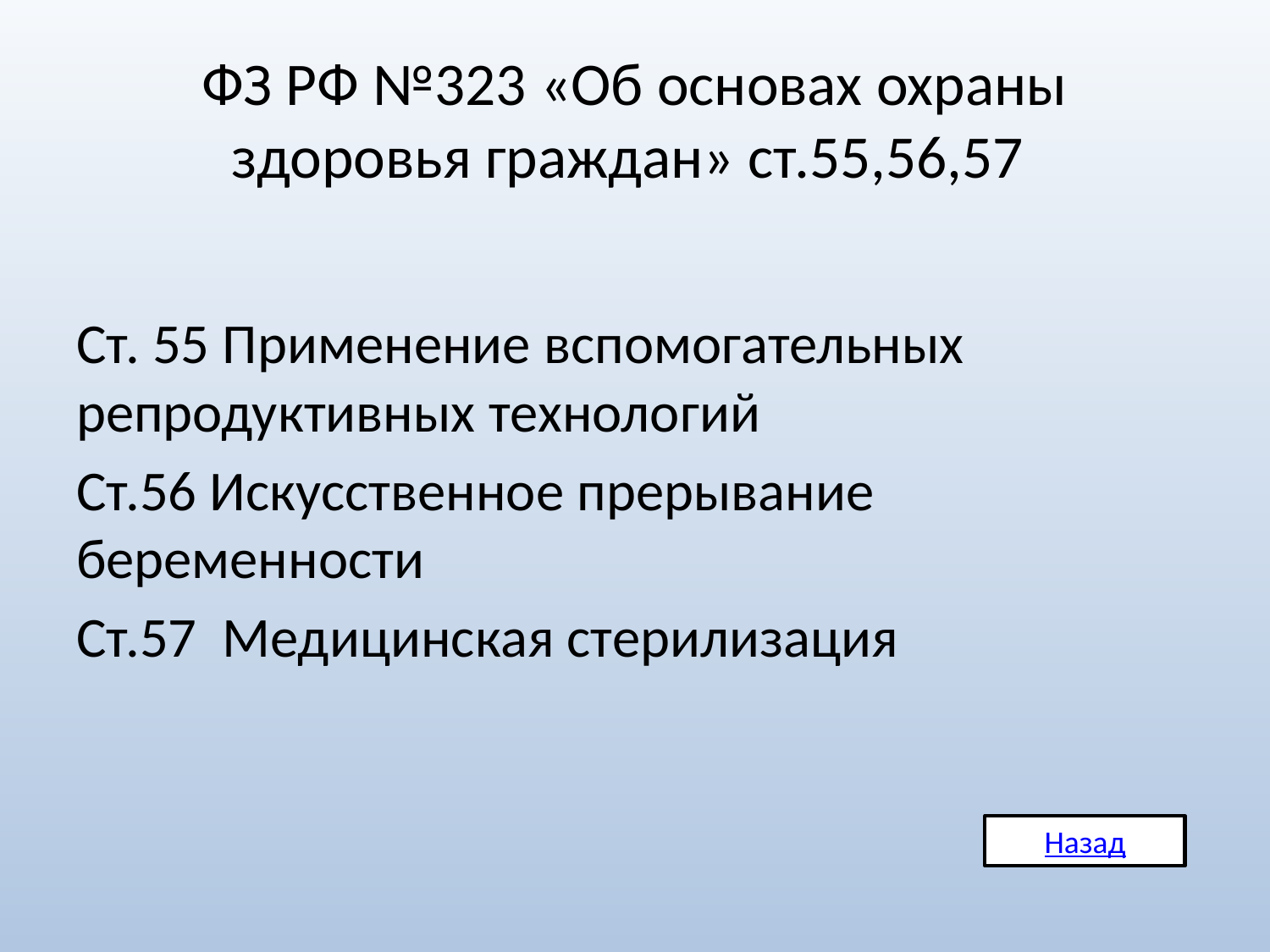

# ФЗ РФ №323 «Об основах охраны здоровья граждан» ст.55,56,57

Ст. 55 Применение вспомогательных репродуктивных технологий
Ст.56 Искусственное прерывание беременности
Ст.57  Медицинская стерилизация
Назад